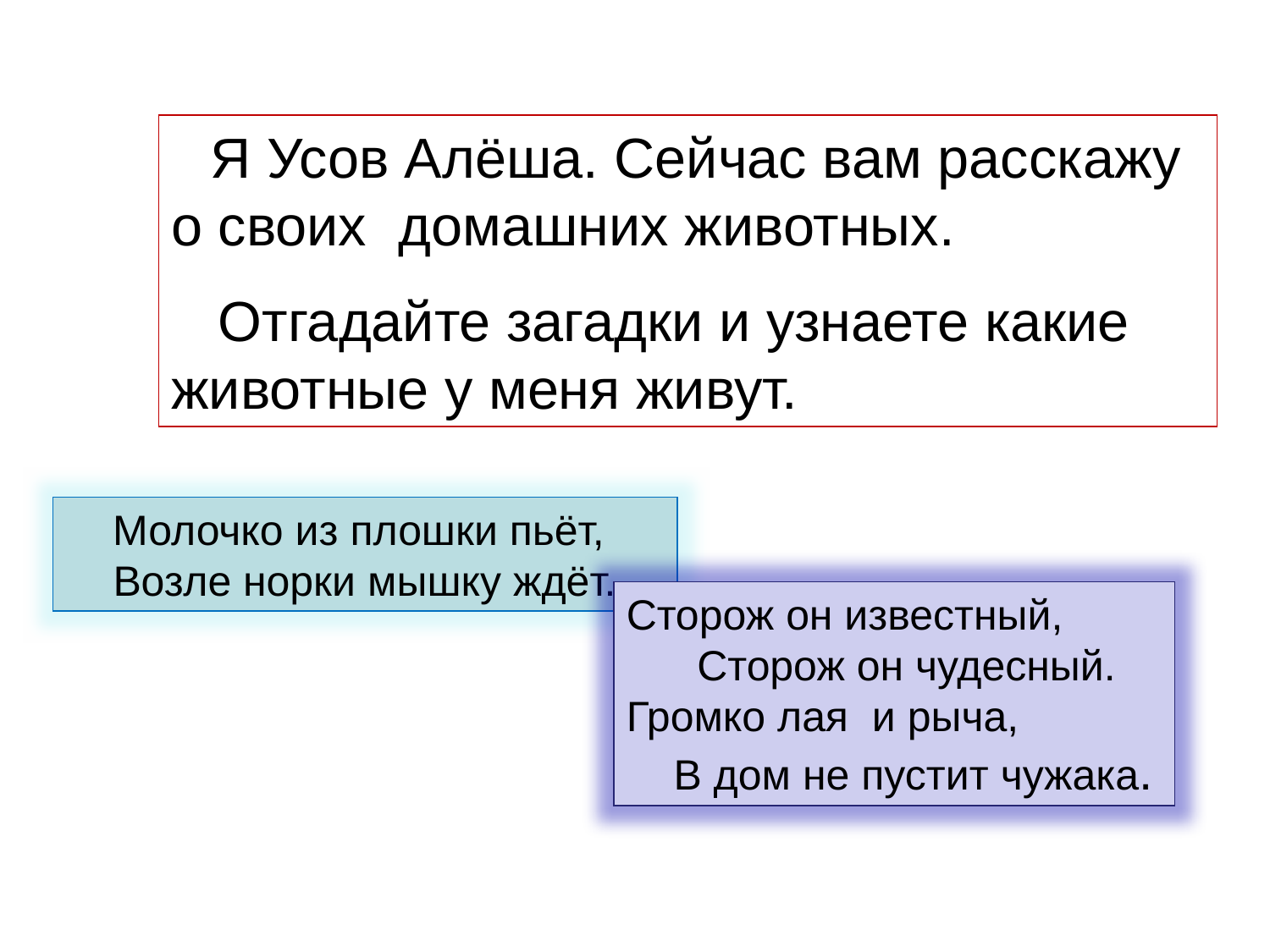

Я Усов Алёша. Сейчас вам расскажу о своих  домашних животных.
   Отгадайте загадки и узнаете какие животные у меня живут.
    Молочко из плошки пьёт, Возле норки мышку ждёт.
Сторож он известный,               Сторож он чудесный. Громко лая  и рыча,                 В дом не пустит чужака.